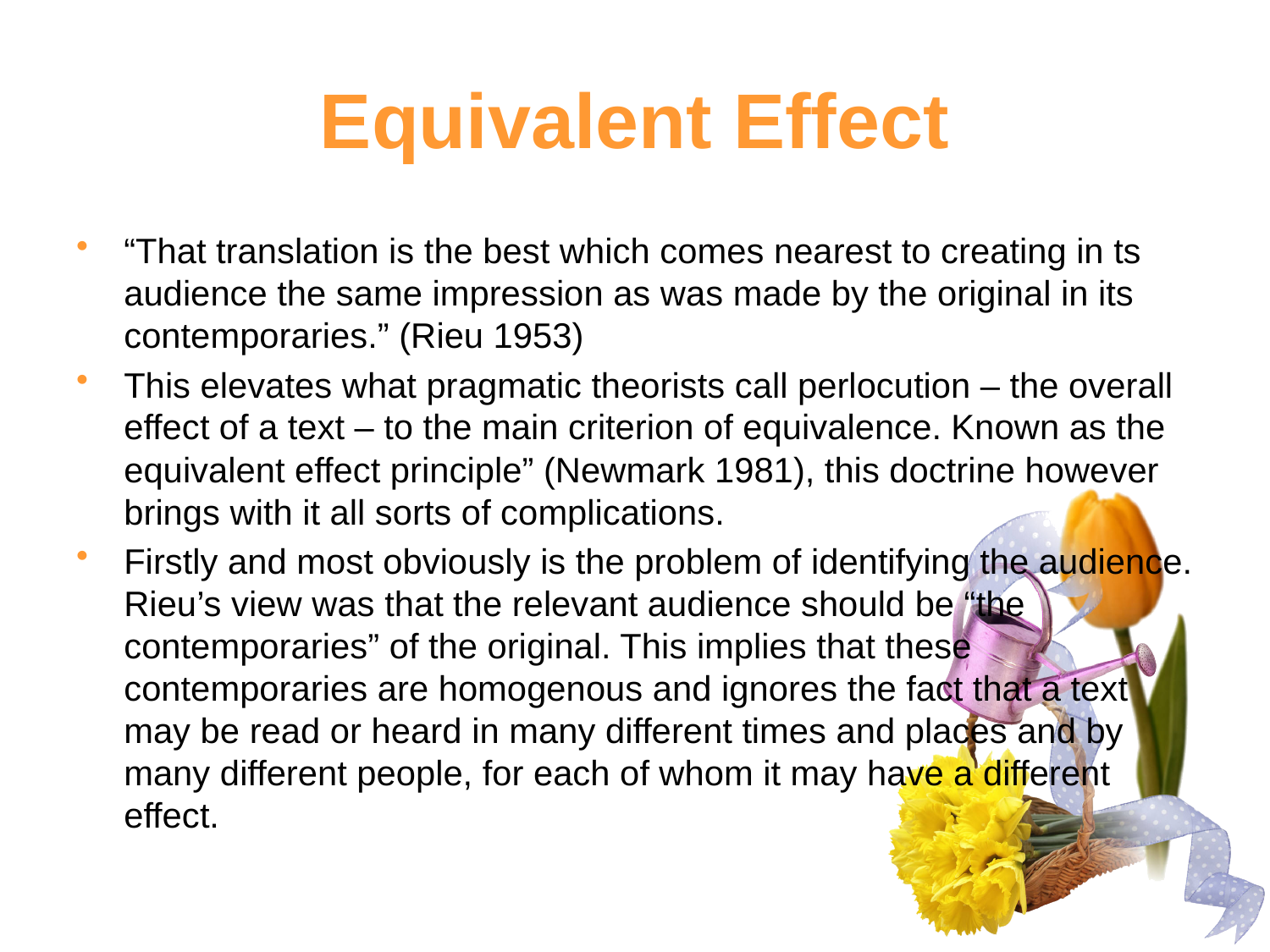

# Equivalent Effect
“That translation is the best which comes nearest to creating in ts audience the same impression as was made by the original in its contemporaries.” (Rieu 1953)
This elevates what pragmatic theorists call perlocution – the overall effect of a text – to the main criterion of equivalence. Known as the equivalent effect principle” (Newmark 1981), this doctrine however brings with it all sorts of complications.
Firstly and most obviously is the problem of identifying the audience. Rieu’s view was that the relevant audience should be “the contemporaries” of the original. This implies that these contemporaries are homogenous and ignores the fact that a text may be read or heard in many different times and places and by many different people, for each of whom it may have a different effect.